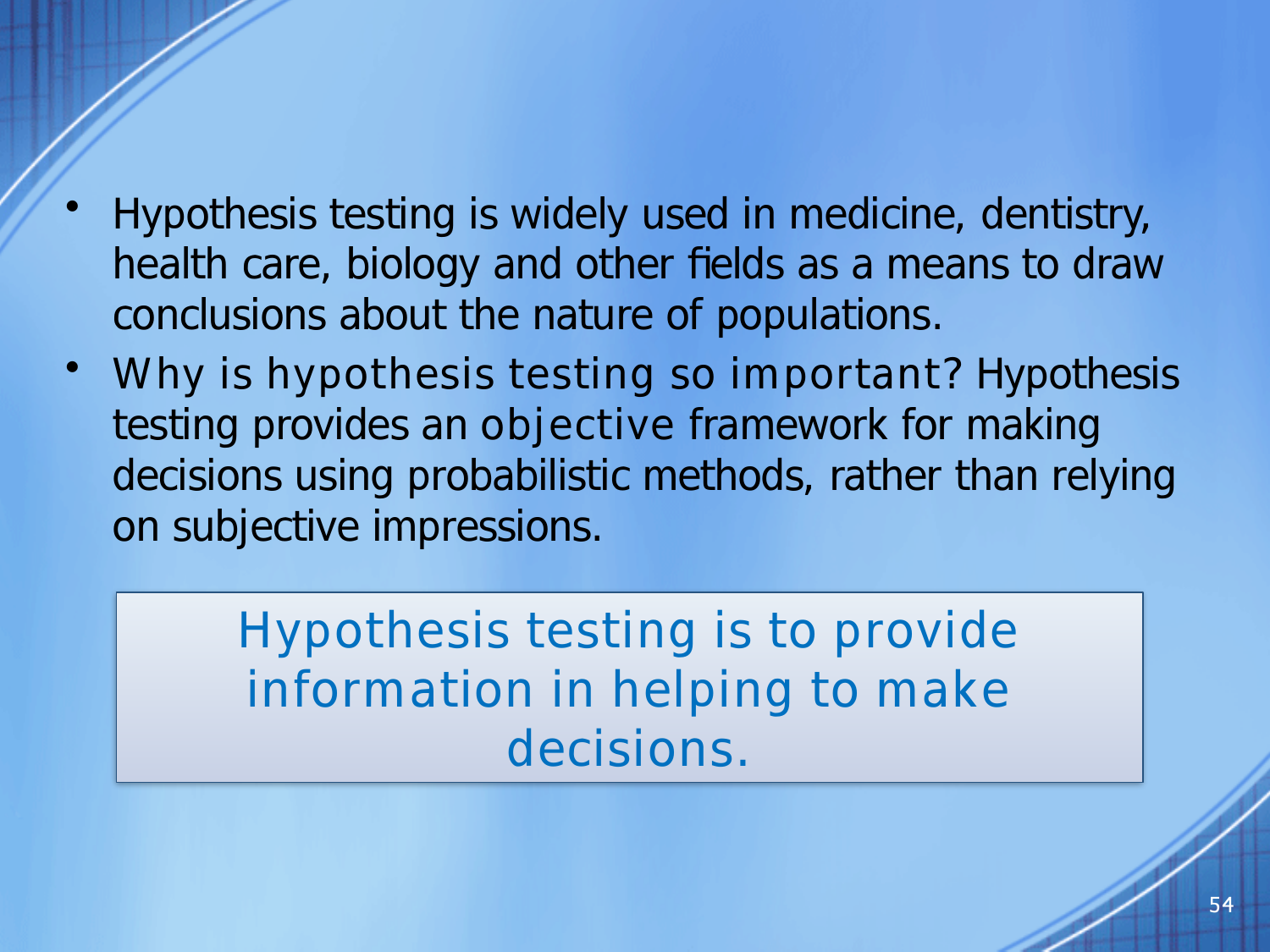

Hypothesis testing is widely used in medicine, dentistry, health care, biology and other fields as a means to draw conclusions about the nature of populations.
Why is hypothesis testing so important? Hypothesis testing provides an objective framework for making decisions using probabilistic methods, rather than relying on subjective impressions.
Hypothesis testing is to provide information in helping to make decisions.
54